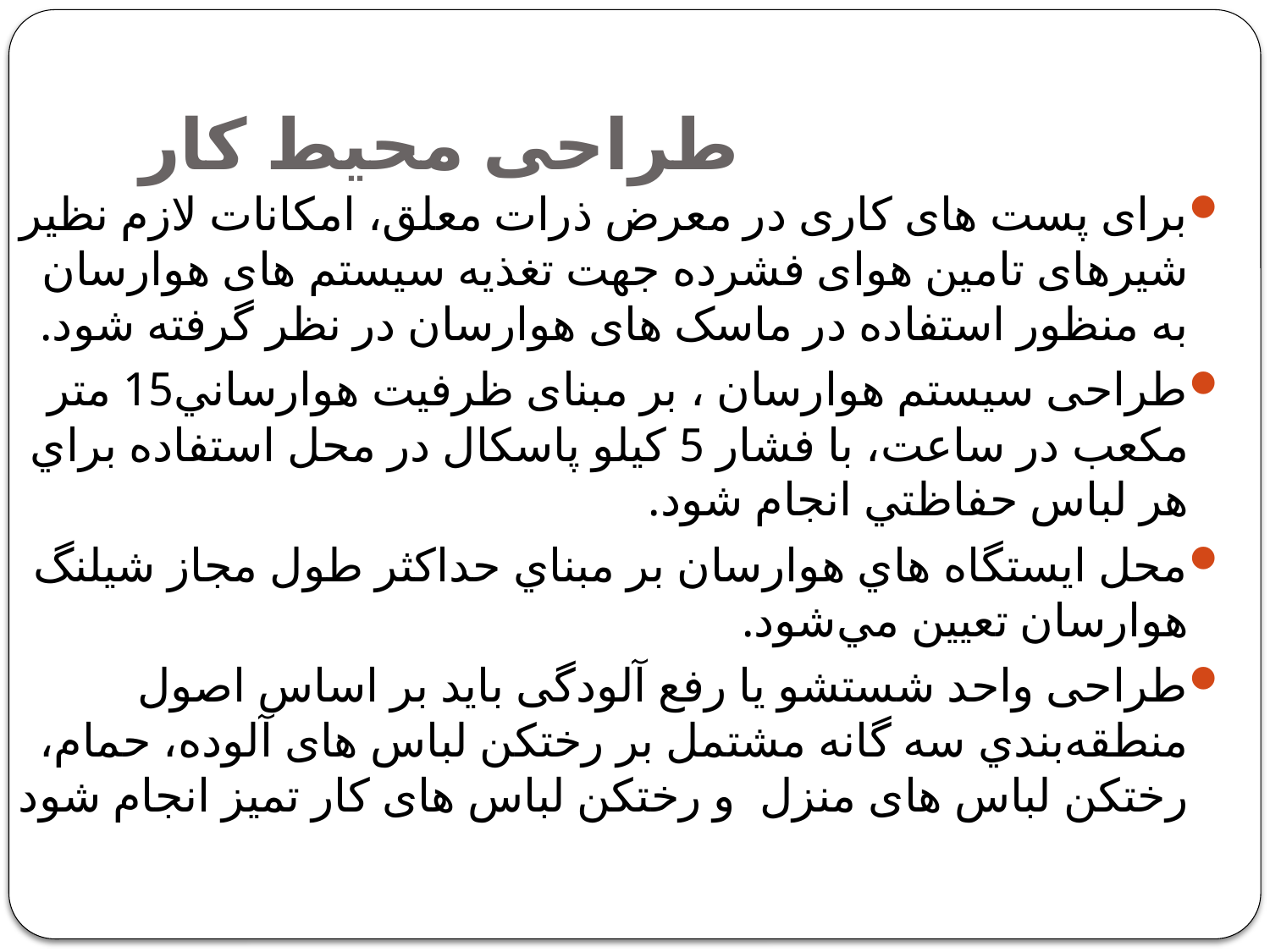

# طراحی محیط کار
برای پست های کاری در معرض ذرات معلق، امکانات لازم نظیر شیرهای تامین هوای فشرده جهت تغذیه سیستم های هوارسان  به منظور استفاده در ماسک های هوارسان در نظر گرفته شود.
طراحی سیستم هوارسان ، بر مبنای ظرفيت هوارساني15 متر مکعب در ساعت، با فشار 5 کیلو پاسکال در محل استفاده براي هر لباس حفاظتي انجام شود.
محل ايستگاه هاي هوارسان بر مبناي حداكثر طول مجاز شيلنگ هوارسان تعيين مي‌شود.
طراحی واحد شستشو یا رفع آلودگی بايد بر اساس اصول منطقه‌بندي سه گانه مشتمل بر رختکن لباس های آلوده، حمام،  رختکن لباس های منزل  و رختکن لباس های کار تمیز انجام شود